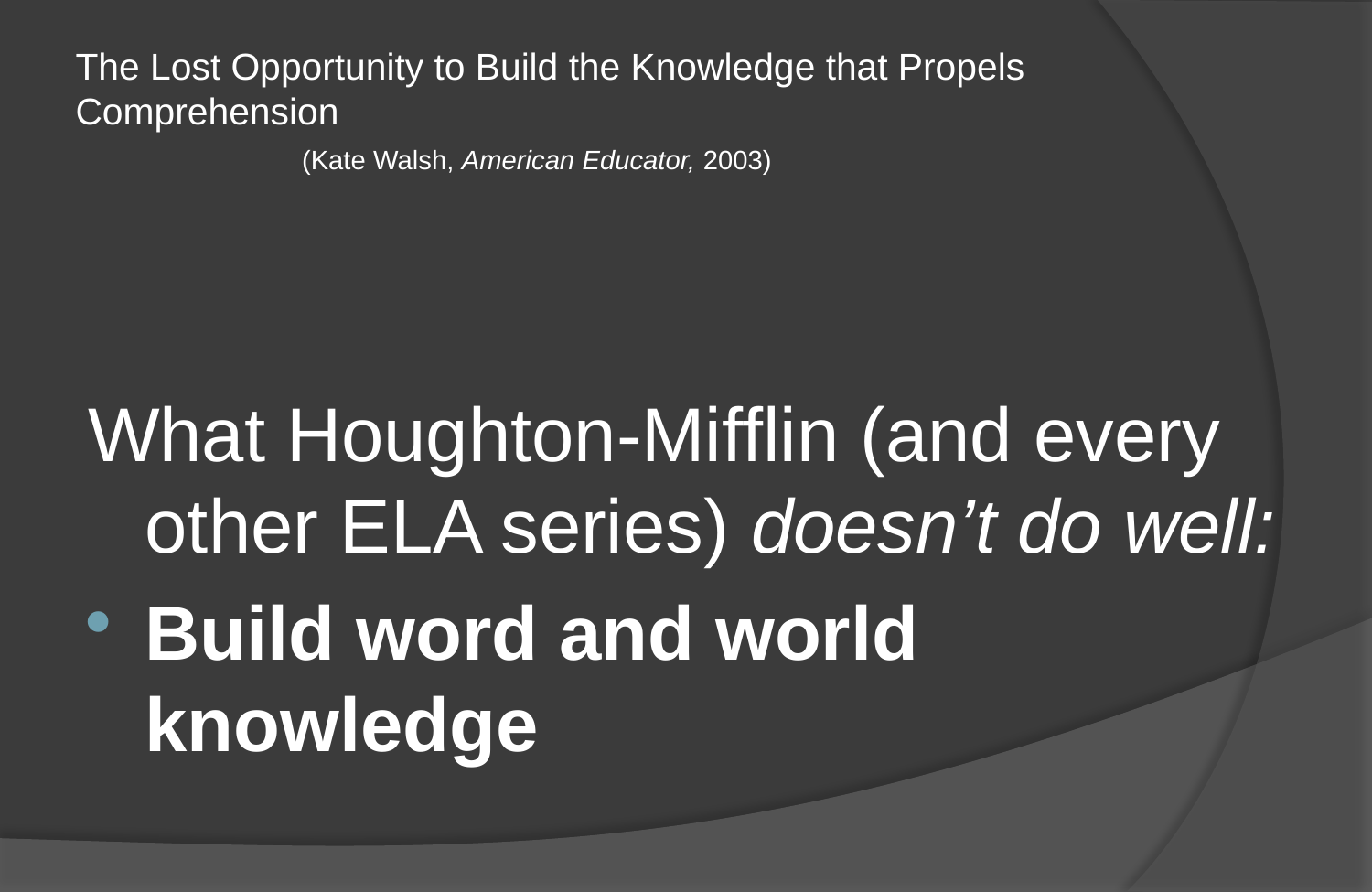

# The Lost Opportunity to Build the Knowledge that Propels Comprehension (Kate Walsh, American Educator, 2003)
What Houghton-Mifflin (and every other ELA series) doesn’t do well:
Build word and world knowledge